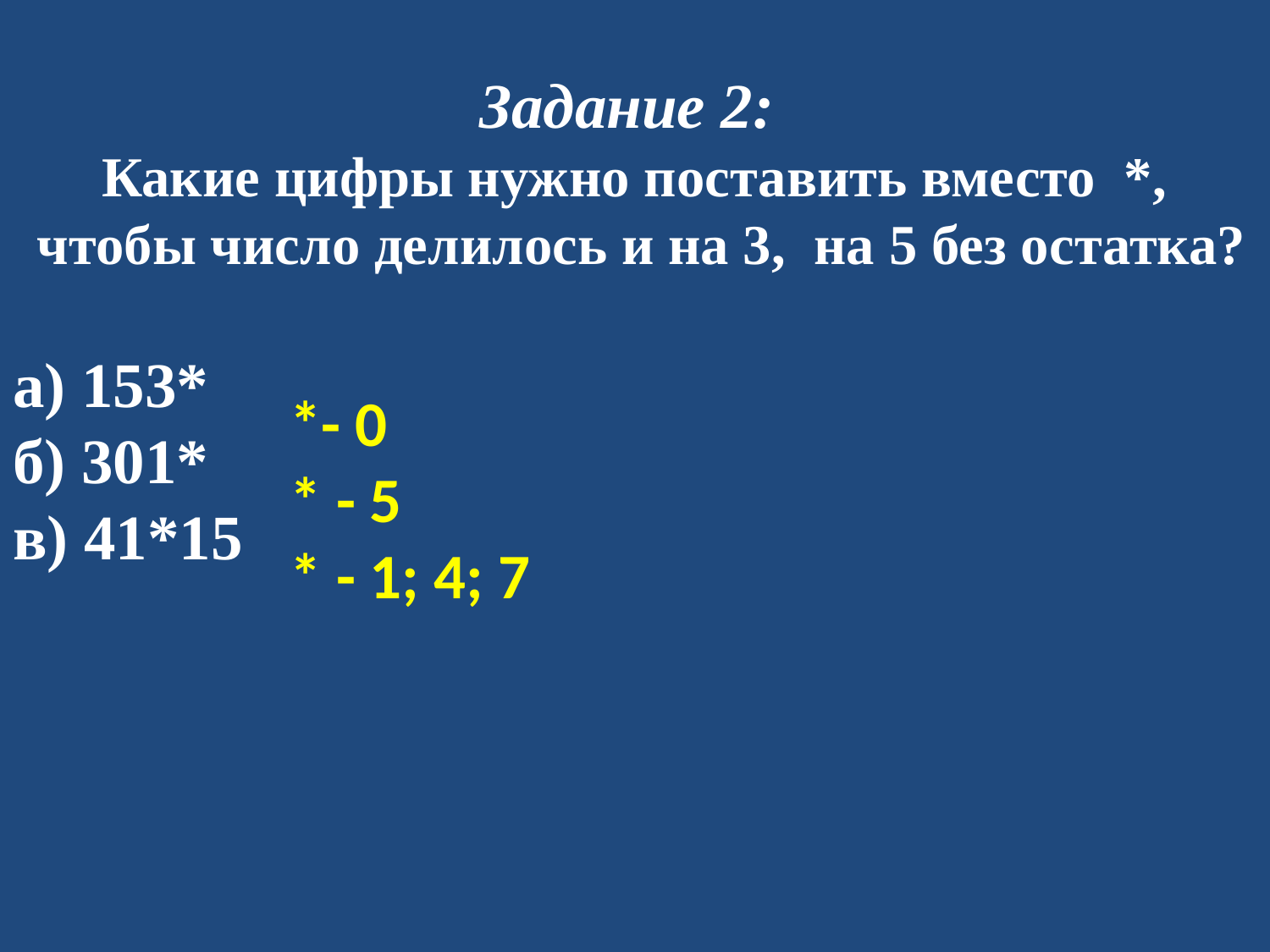

Задание 2:
Какие цифры нужно поставить вместо  *,
 чтобы число делилось и на 3,  на 5 без остатка?

а) 153*
б) 301*
в) 41*15
*- 0
* - 5
* - 1; 4; 7